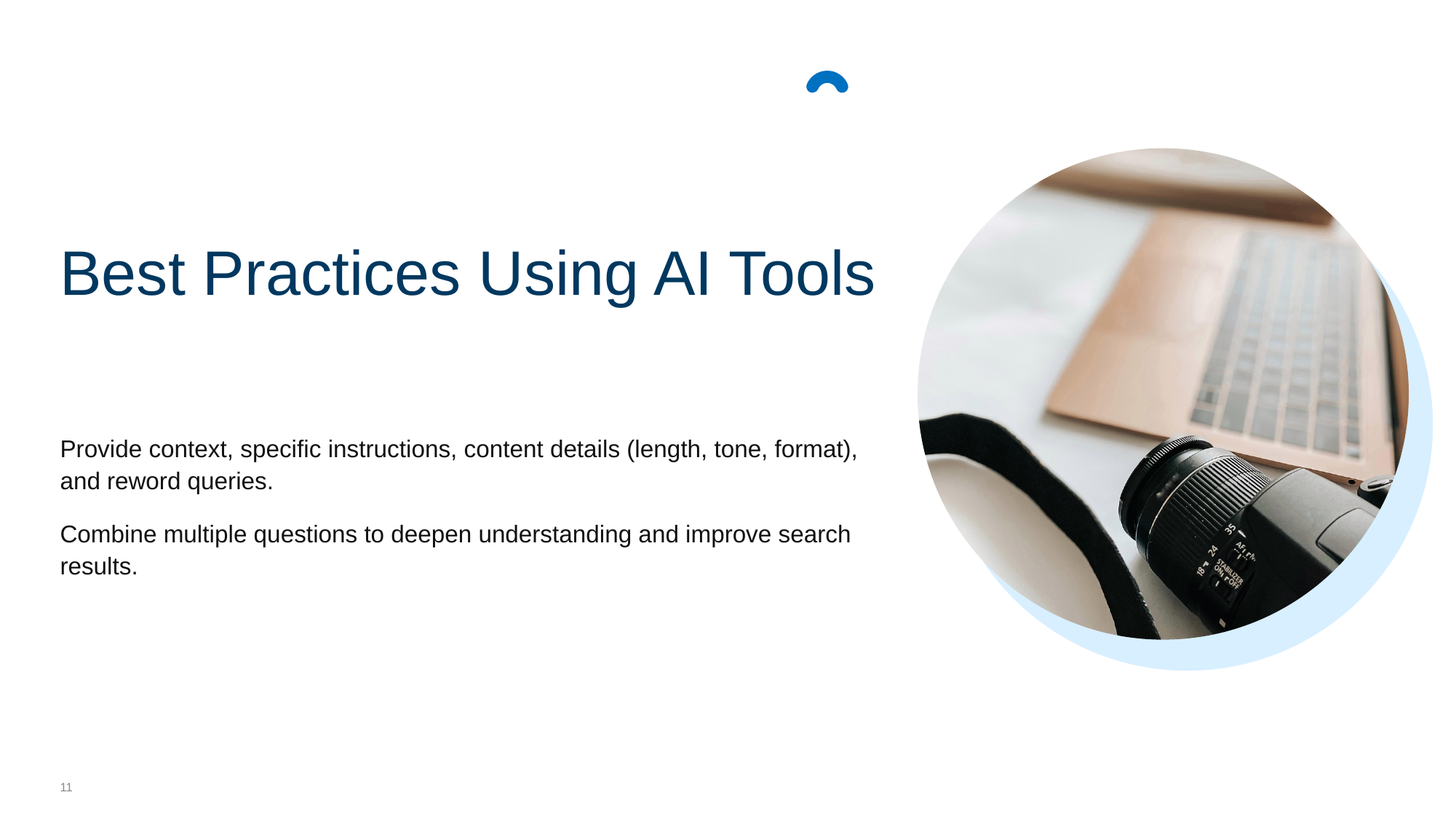

Best Practices Using AI Tools
Provide context, specific instructions, content details (length, tone, format), and reword queries.
Combine multiple questions to deepen understanding and improve search results.
11